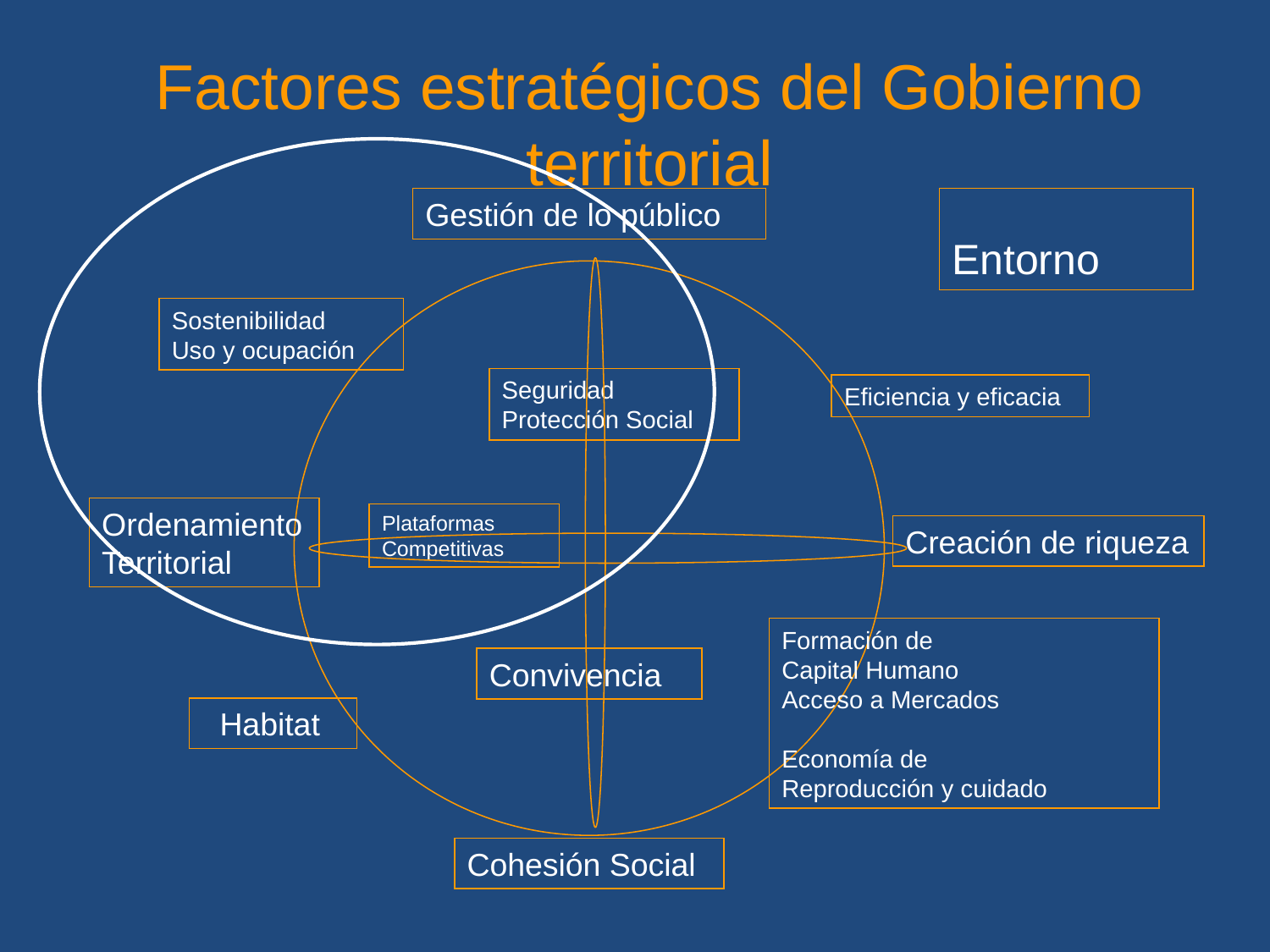

Factores estratégicos del Gobierno territorial

Gestión de lo público

Entorno

Sostenibilidad
Uso y ocupación
Seguridad
Protección Social
Eficiencia y eficacia
Ordenamiento
Territorial
Plataformas
Competitivas
Creación de riqueza

Formación de
Capital Humano
Acceso a Mercados

Economía de
Reproducción y cuidado
Convivencia
  Habitat
Cohesión Social